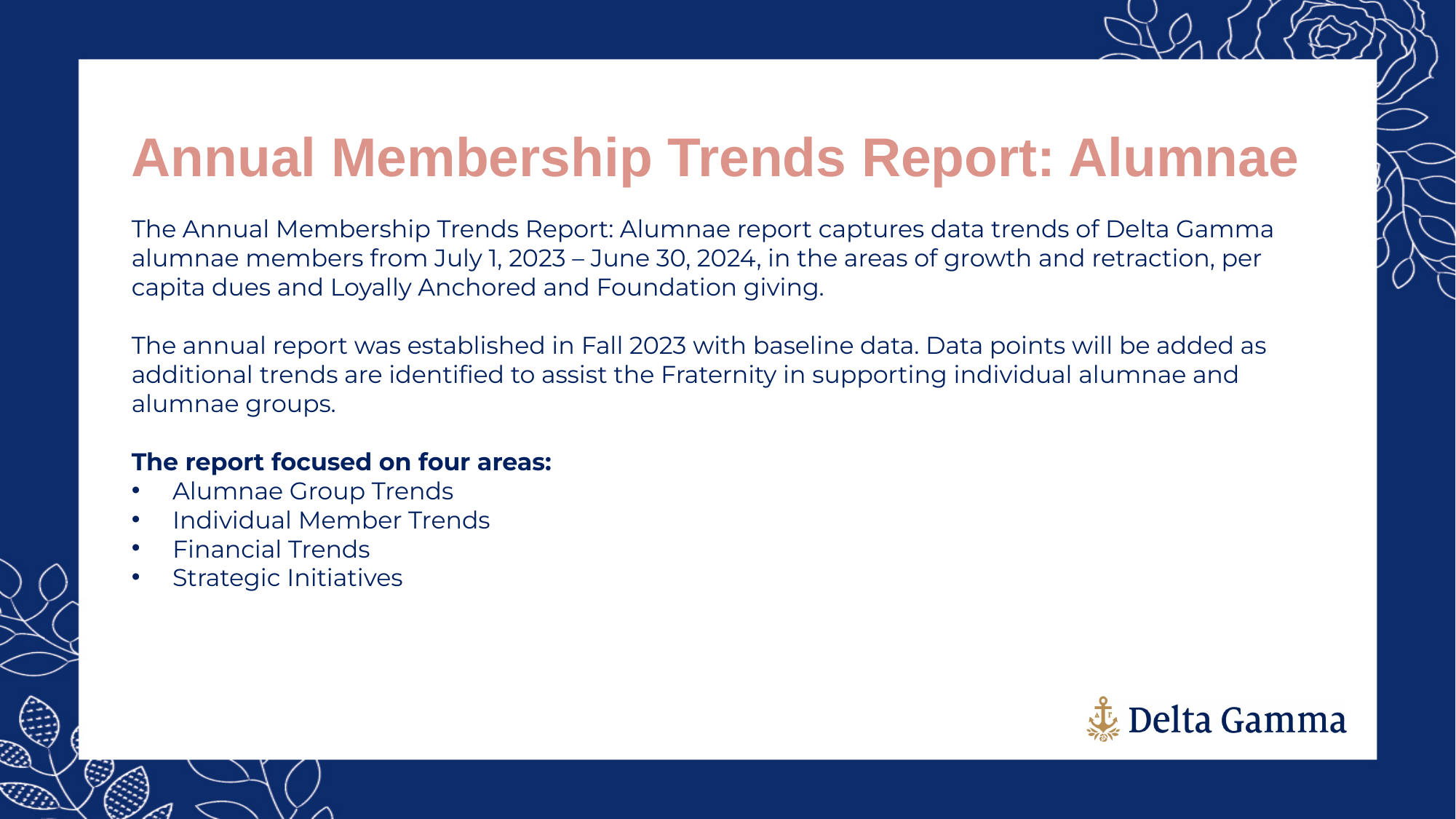

Annual Membership Trends Report: Alumnae
The Annual Membership Trends Report: Alumnae report captures data trends of Delta Gamma alumnae members from July 1, 2023 – June 30, 2024, in the areas of growth and retraction, per capita dues and Loyally Anchored and Foundation giving.

The annual report was established in Fall 2023 with baseline data. Data points will be added as additional trends are identified to assist the Fraternity in supporting individual alumnae and alumnae groups.

The report focused on four areas:
Alumnae Group Trends
Individual Member Trends
Financial Trends
Strategic Initiatives